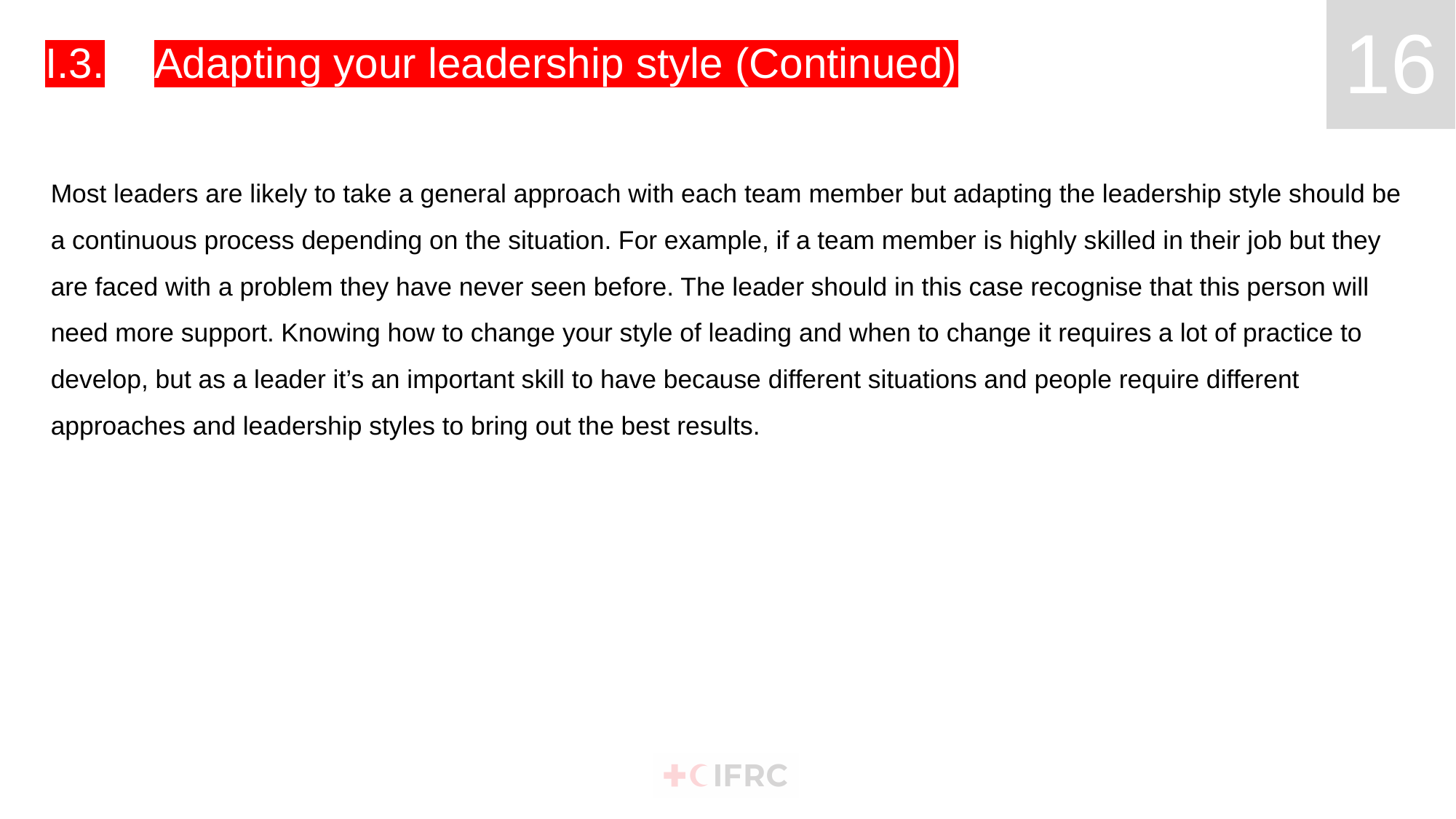

# I.3.	Adapting your leadership style (Continued)
Most leaders are likely to take a general approach with each team member but adapting the leadership style should be a continuous process depending on the situation. For example, if a team member is highly skilled in their job but they are faced with a problem they have never seen before. The leader should in this case recognise that this person will need more support. Knowing how to change your style of leading and when to change it requires a lot of practice to develop, but as a leader it’s an important skill to have because different situations and people require different approaches and leadership styles to bring out the best results.